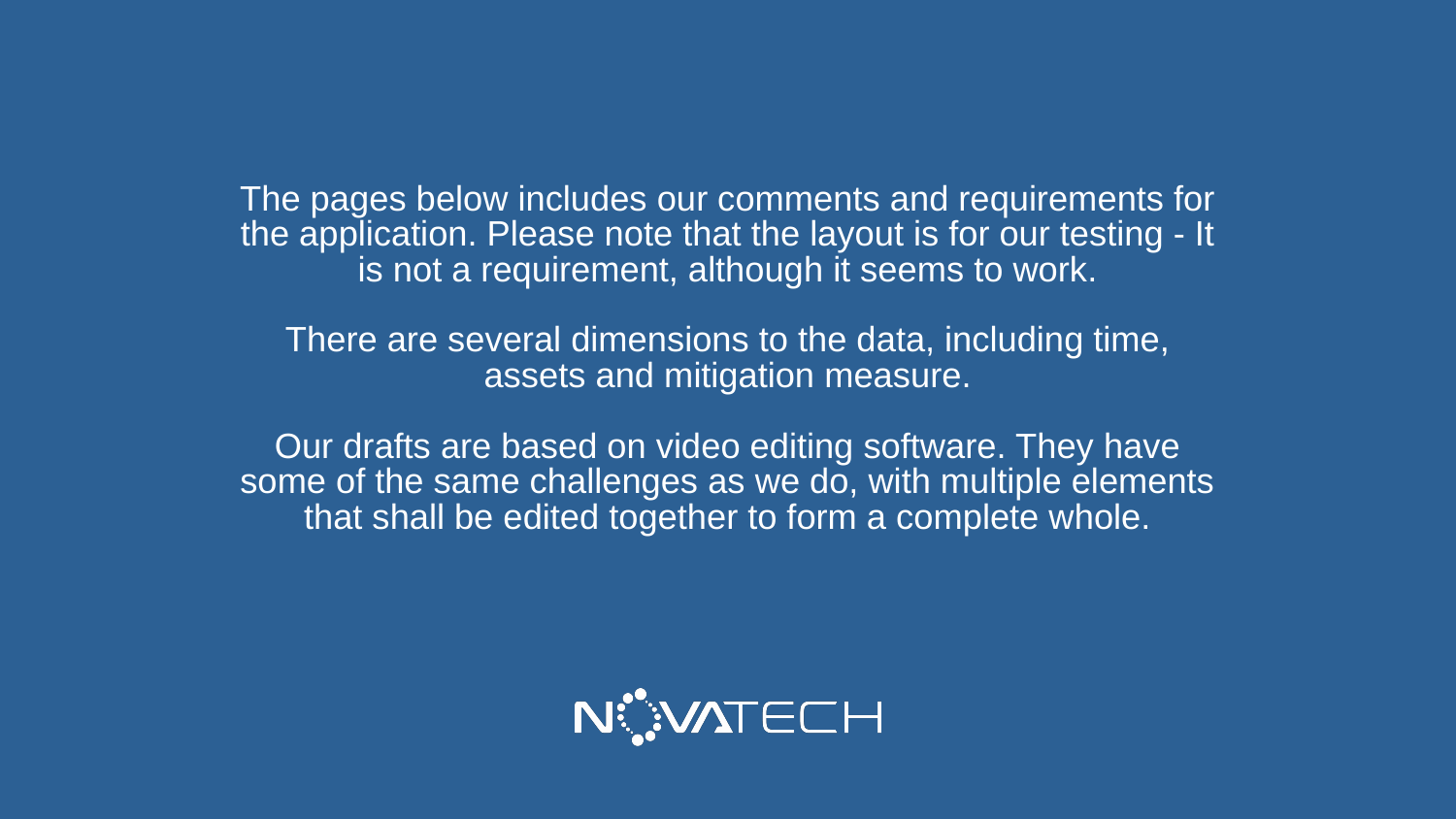

# The pages below includes our comments and requirements for the application. Please note that the layout is for our testing - It is not a requirement, although it seems to work.

There are several dimensions to the data, including time, assets and mitigation measure.

Our drafts are based on video editing software. They have some of the same challenges as we do, with multiple elements that shall be edited together to form a complete whole.